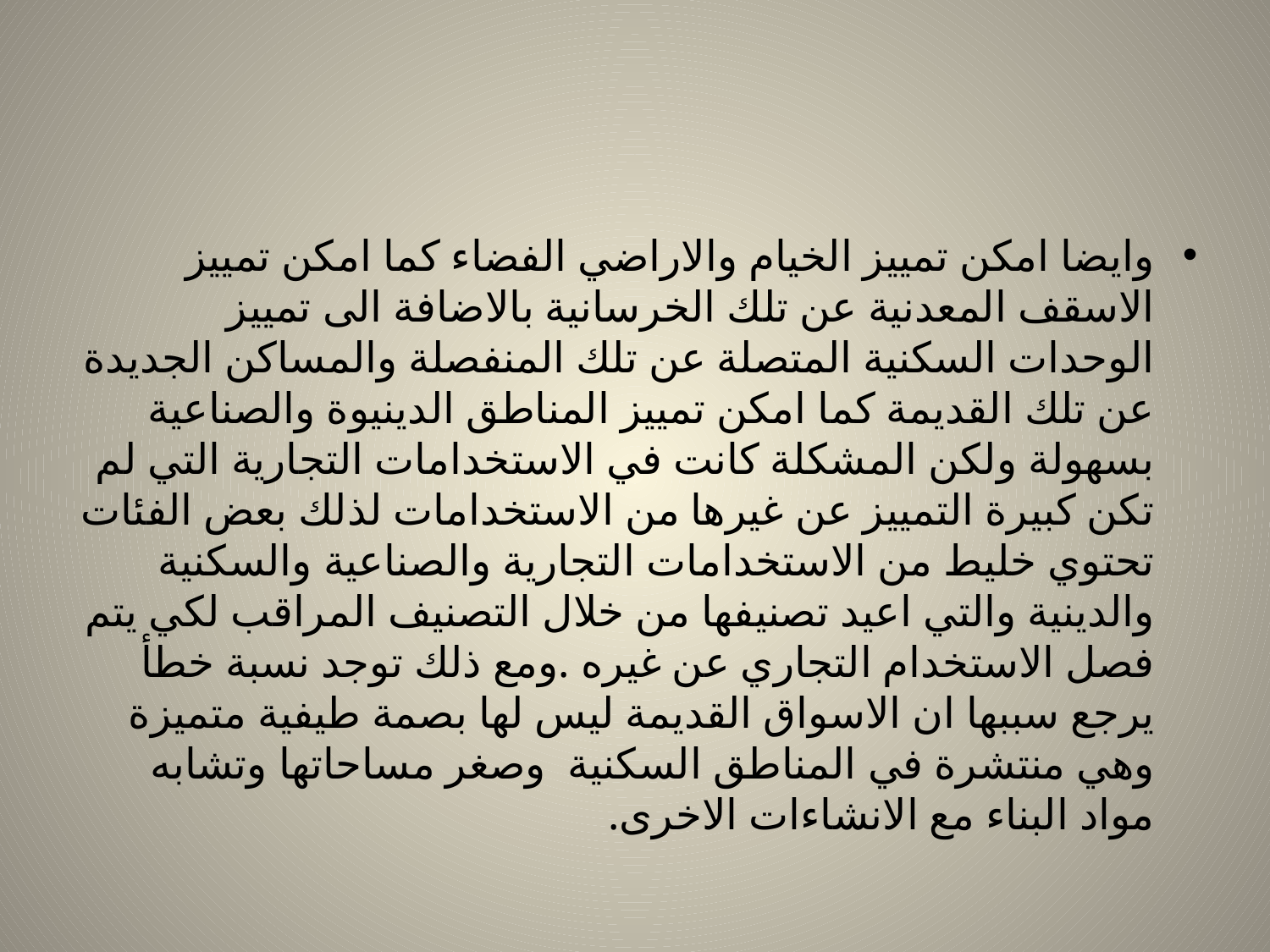

وايضا امكن تمييز الخيام والاراضي الفضاء كما امكن تمييز الاسقف المعدنية عن تلك الخرسانية بالاضافة الى تمييز الوحدات السكنية المتصلة عن تلك المنفصلة والمساكن الجديدة عن تلك القديمة كما امكن تمييز المناطق الدينيوة والصناعية بسهولة ولكن المشكلة كانت في الاستخدامات التجارية التي لم تكن كبيرة التمييز عن غيرها من الاستخدامات لذلك بعض الفئات تحتوي خليط من الاستخدامات التجارية والصناعية والسكنية والدينية والتي اعيد تصنيفها من خلال التصنيف المراقب لكي يتم فصل الاستخدام التجاري عن غيره .ومع ذلك توجد نسبة خطأ يرجع سببها ان الاسواق القديمة ليس لها بصمة طيفية متميزة وهي منتشرة في المناطق السكنية  وصغر مساحاتها وتشابه مواد البناء مع الانشاءات الاخرى.